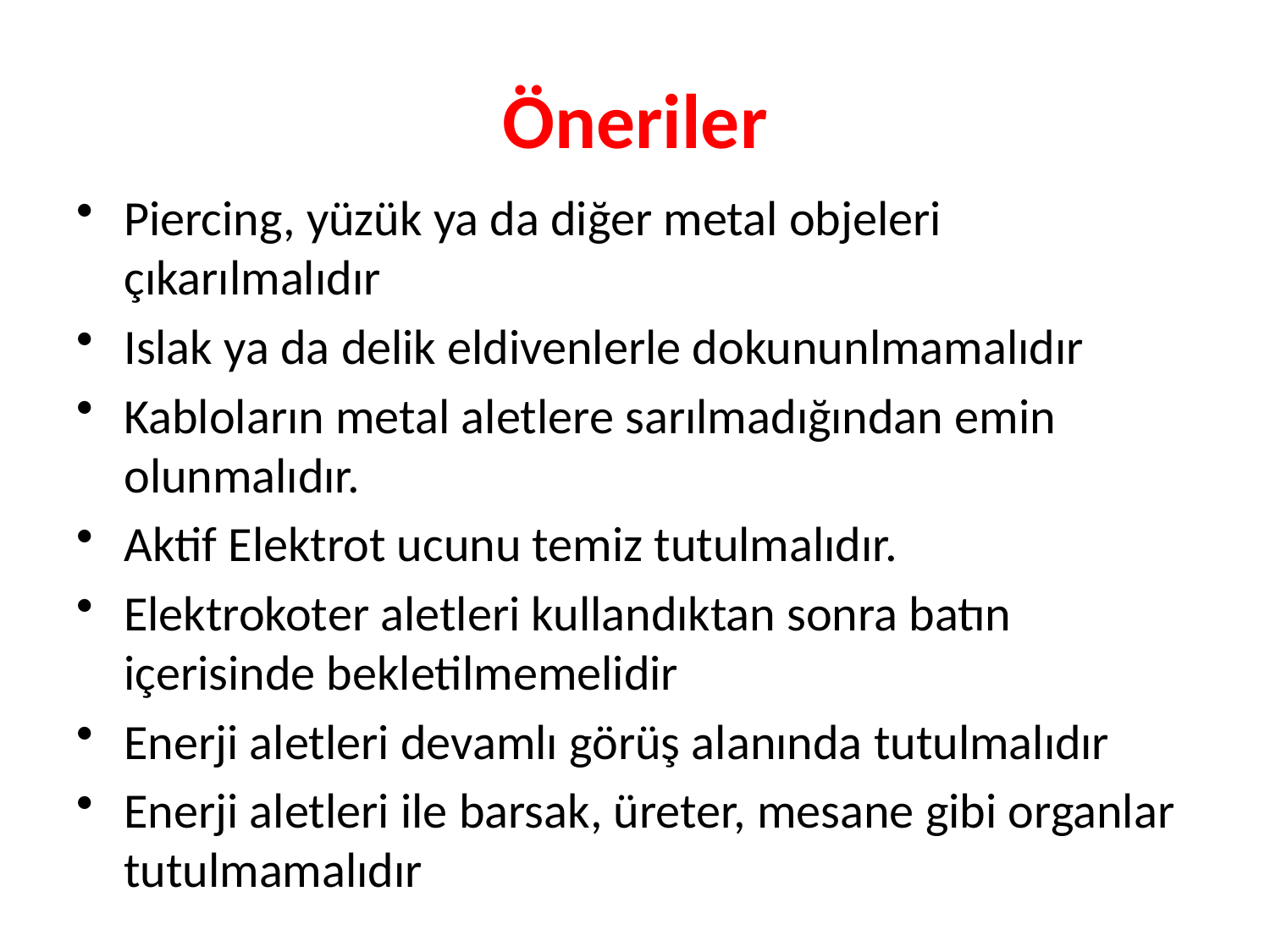

# Öneriler
Piercing, yüzük ya da diğer metal objeleri çıkarılmalıdır
Islak ya da delik eldivenlerle dokununlmamalıdır
Kabloların metal aletlere sarılmadığından emin olunmalıdır.
Aktif Elektrot ucunu temiz tutulmalıdır.
Elektrokoter aletleri kullandıktan sonra batın içerisinde bekletilmemelidir
Enerji aletleri devamlı görüş alanında tutulmalıdır
Enerji aletleri ile barsak, üreter, mesane gibi organlar tutulmamalıdır